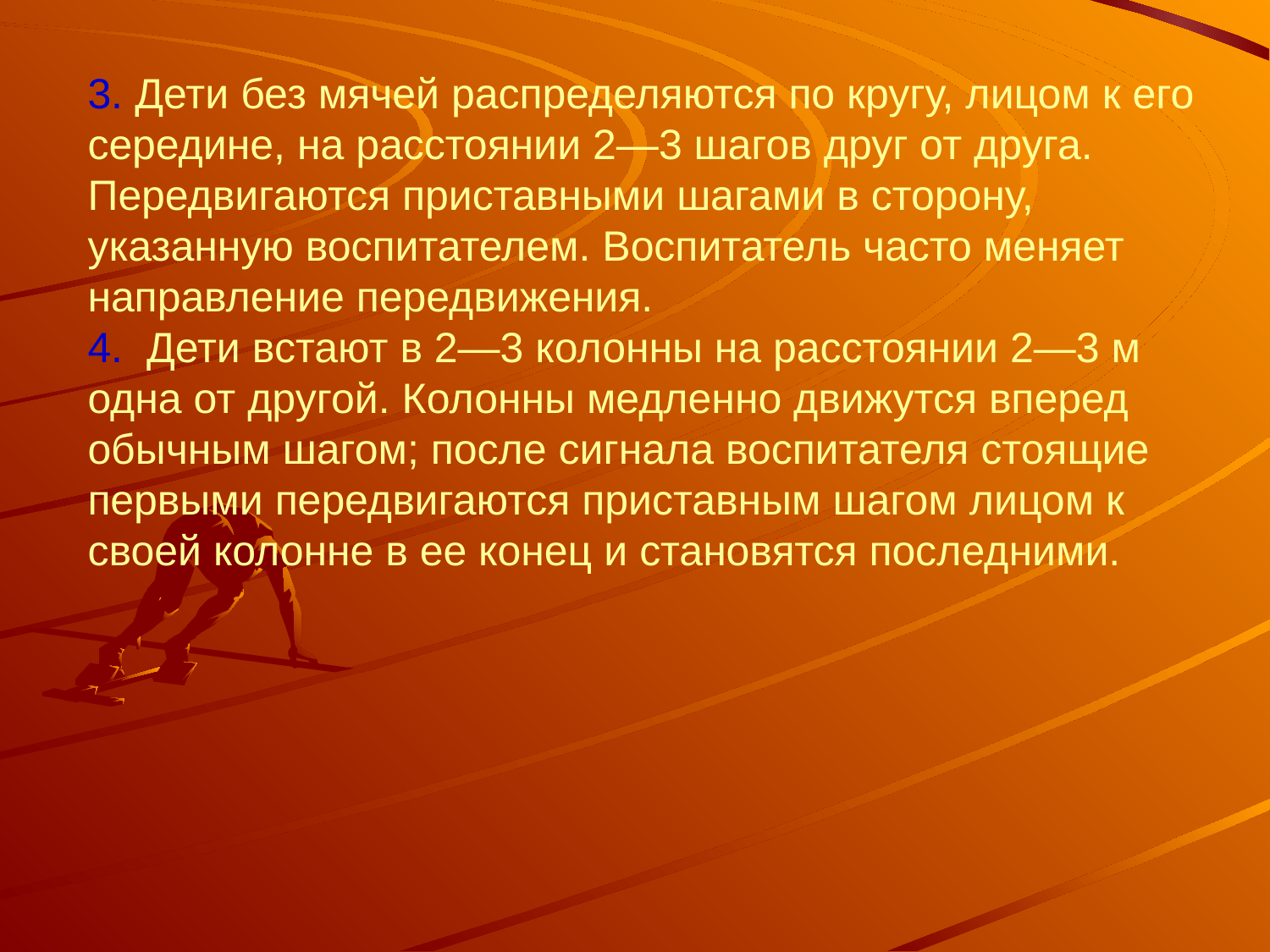

# 3. Дети без мячей распределяются по кругу, лицом к его середи­не, на расстоянии 2—3 шагов друг от друга. Передвигаются приставными шагами в сторону, указанную воспитателем. Воспитатель часто меняет направление передвижения. 4.  Дети встают в 2—3 колонны на расстоянии 2—3 м одна от другой. Колонны медленно движутся вперед обычным шагом; после сигнала воспитателя стоящие первыми передвигаются приставным шагом лицом к своей колонне в ее конец и становятся последними.